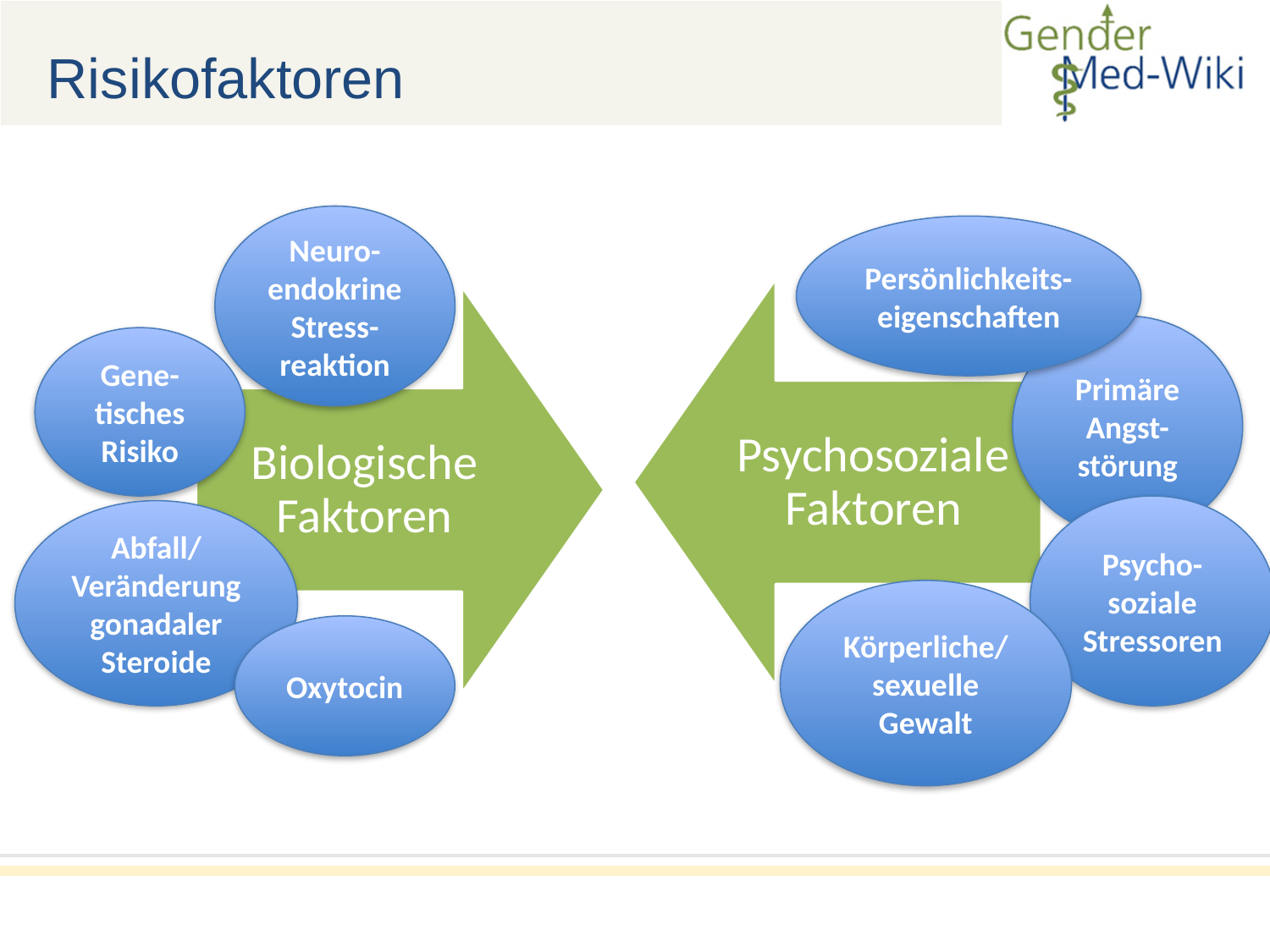

# Risikofaktoren
Neuro-endokrine Stress-reaktion
Biologische Faktoren
Psychosoziale Faktoren
Persönlichkeits-eigenschaften
Primäre Angst-störung
Gene-tisches Risiko
Psycho-soziale Stressoren
Abfall/
Veränderunggonadaler Steroide
Körperliche/
sexuelle Gewalt
Oxytocin